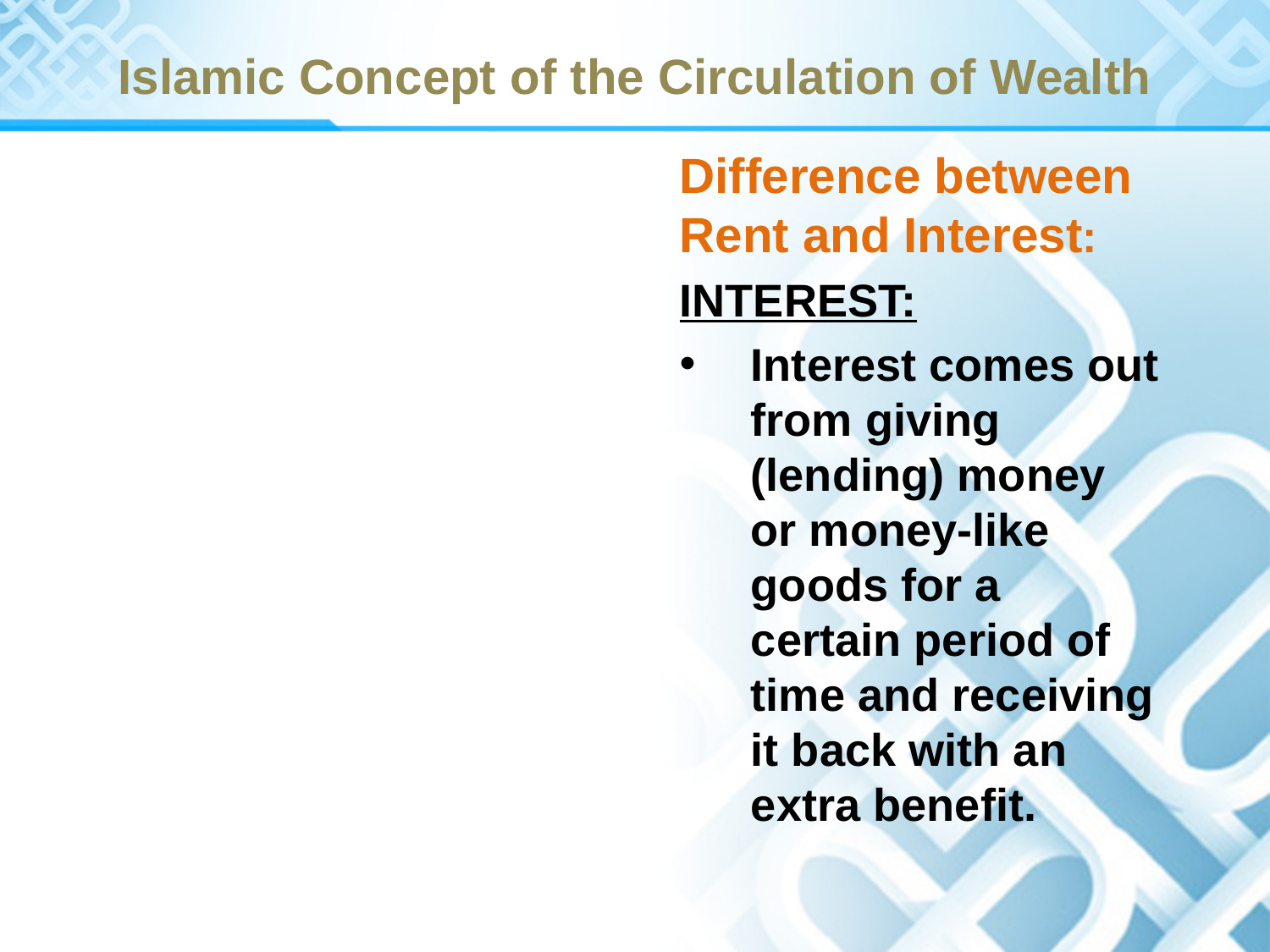

# Islamic Concept of the Circulation of Wealth
Difference between Rent and Interest:
INTEREST:
Interest comes out from giving (lending) money or money-like goods for a certain period of time and receiving it back with an extra benefit.